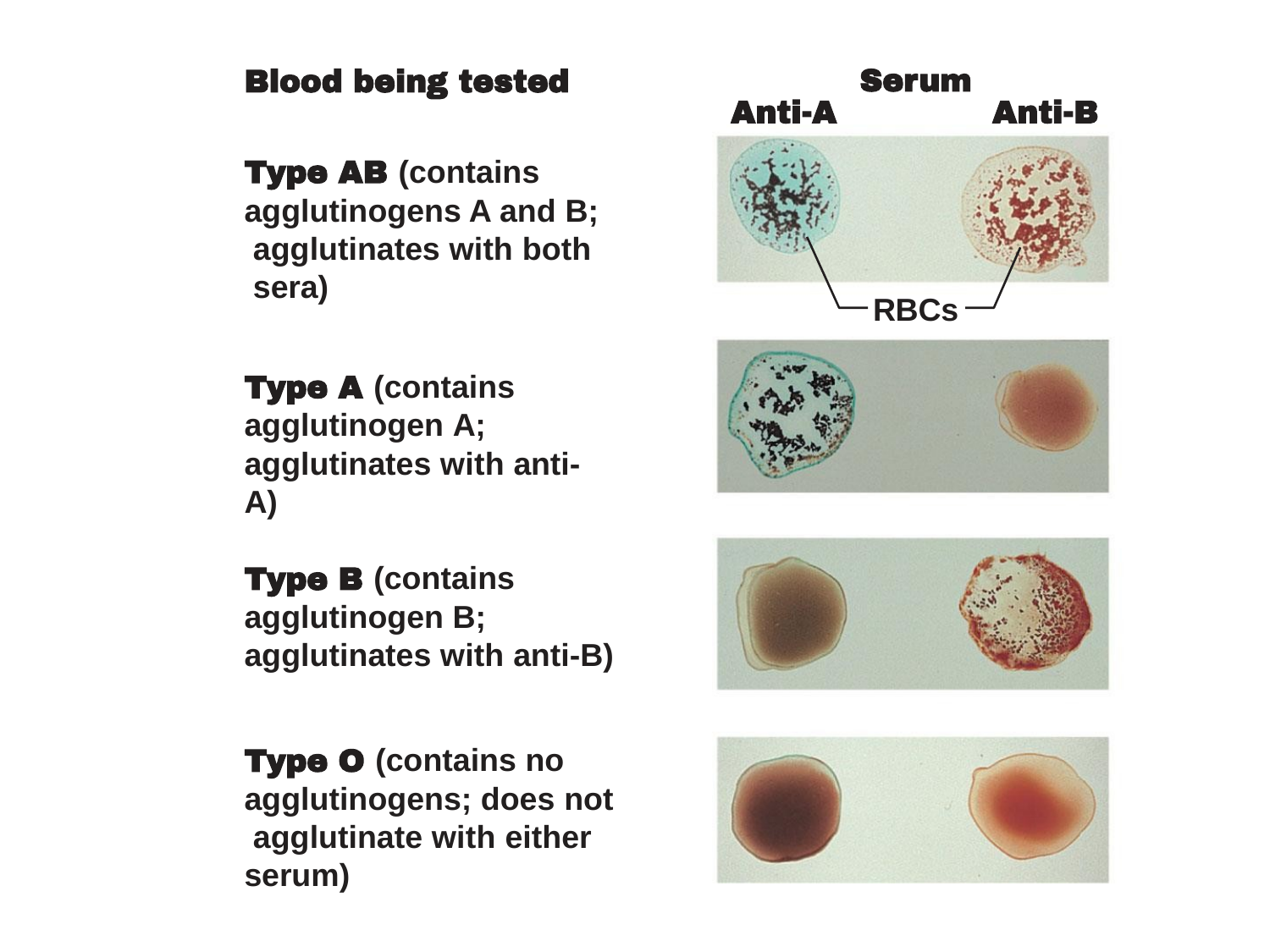

# Serum
Blood being tested
Anti-A
Anti-B
Type AB (contains
agglutinogens A and B;  agglutinates with both  sera)
RBCs
Type A (contains  agglutinogen A;  agglutinates with anti-A)
Type B (contains  agglutinogen B;  agglutinates with anti-B)
Type O (contains no
agglutinogens; does not  agglutinate with either  serum)